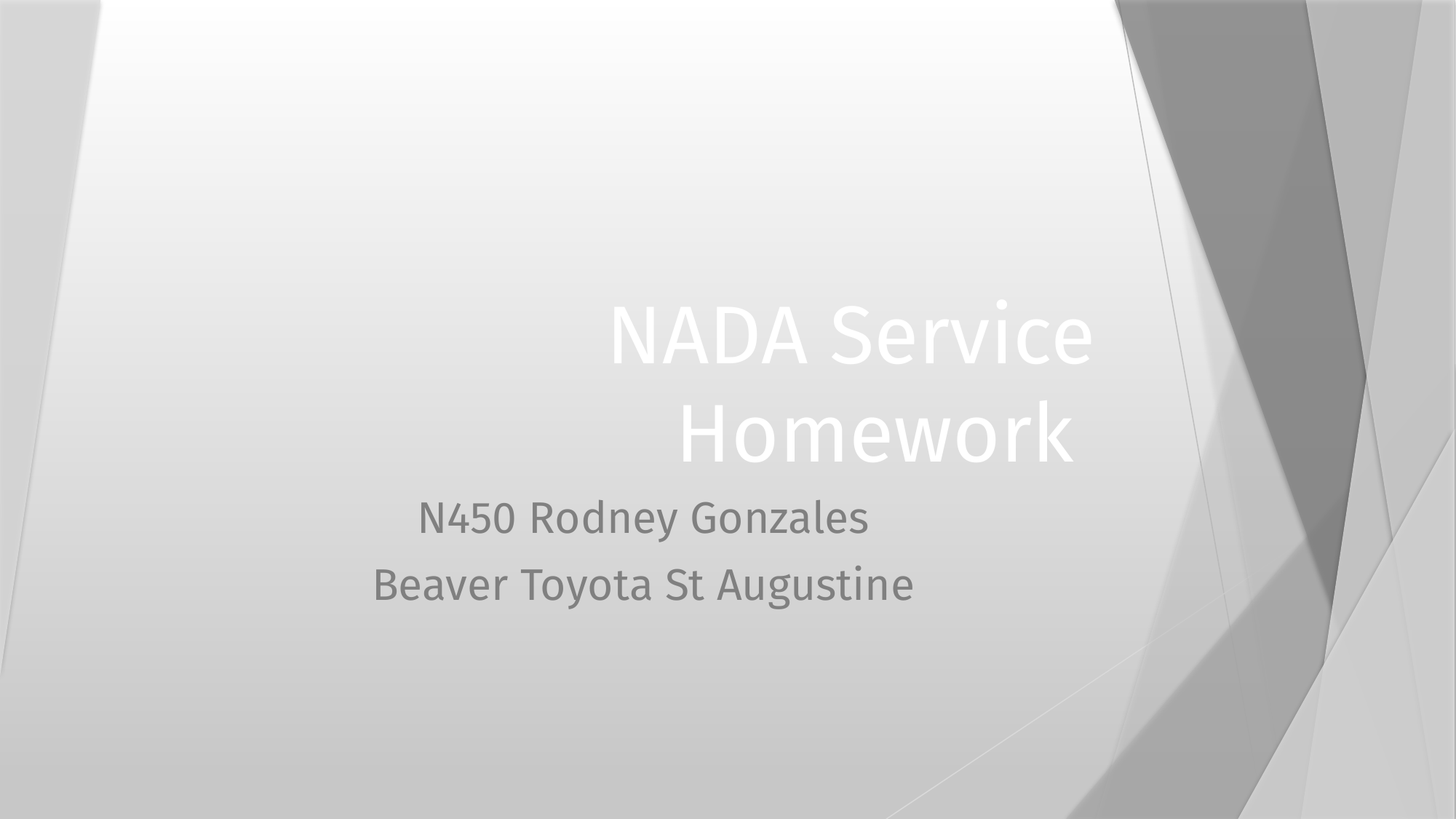

# NADA Service Homework
N450 Rodney Gonzales
Beaver Toyota St Augustine